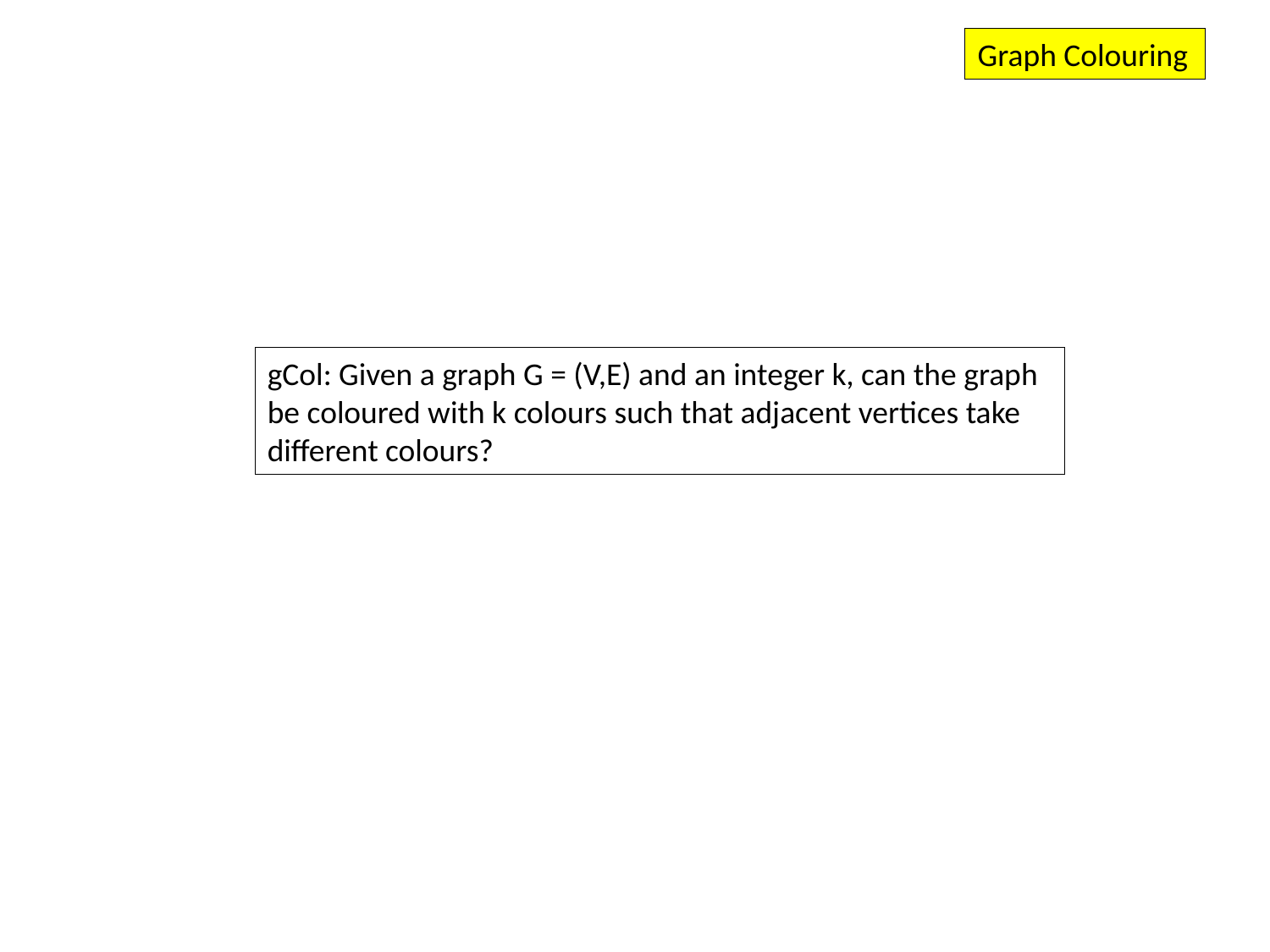

Graph Colouring
gCol: Given a graph G = (V,E) and an integer k, can the graph be coloured with k colours such that adjacent vertices take different colours?